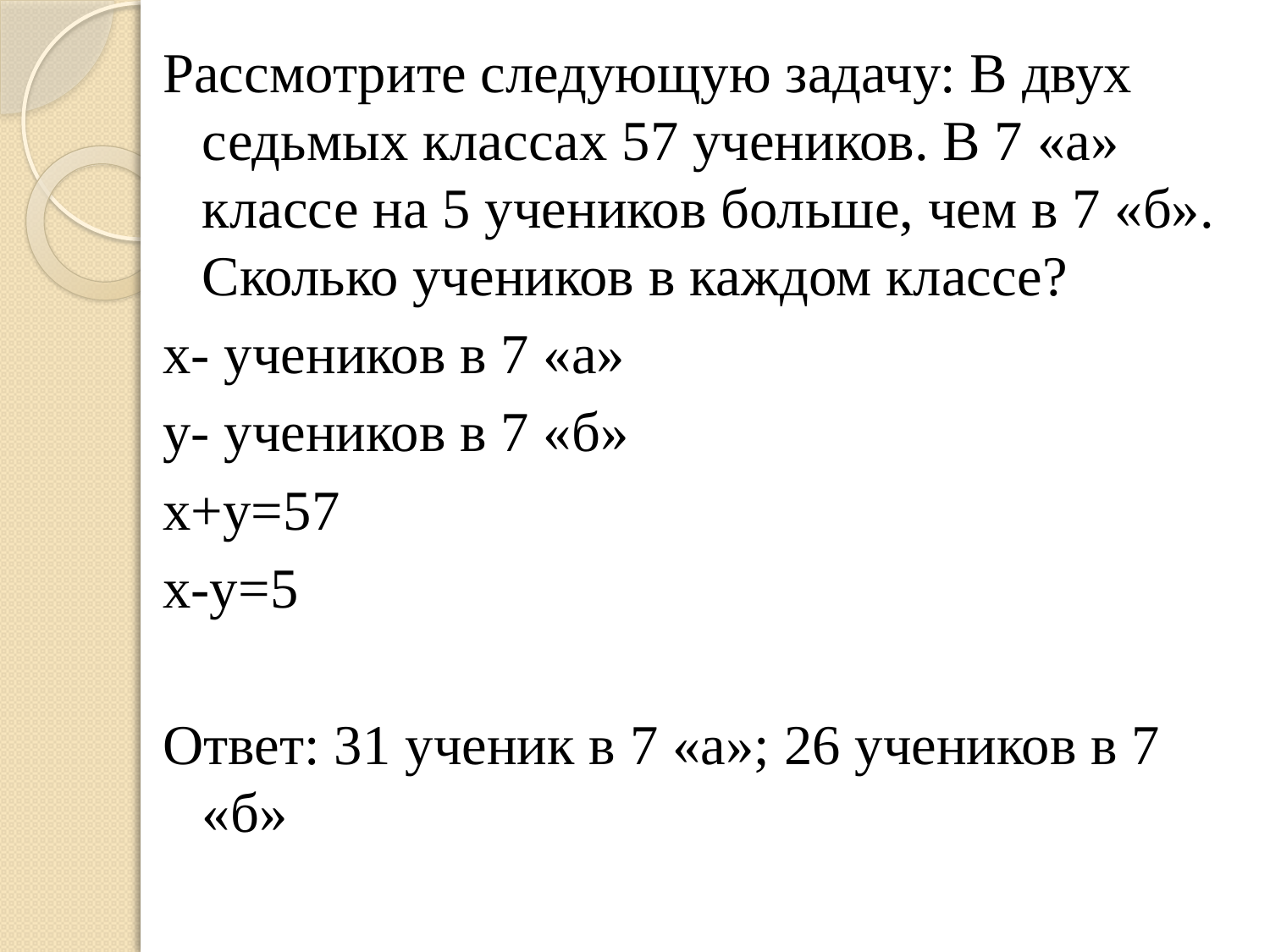

Рассмотрите следующую задачу: В двух седьмых классах 57 учеников. В 7 «а» классе на 5 учеников больше, чем в 7 «б». Сколько учеников в каждом классе?
x- учеников в 7 «а»
y- учеников в 7 «б»
x+y=57
x-y=5

Ответ: 31 ученик в 7 «а»; 26 учеников в 7 «б»